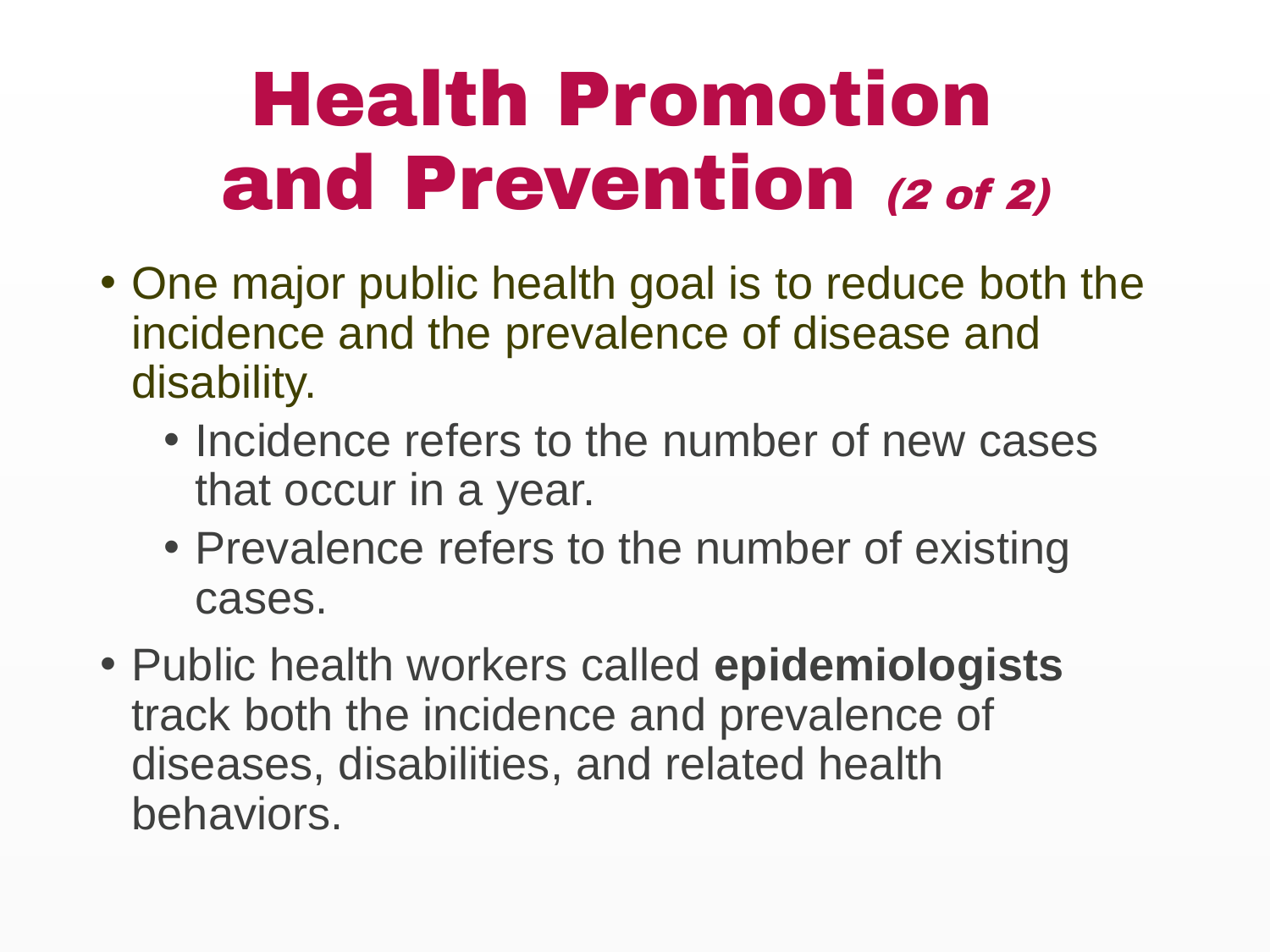

# Health Promotion and Prevention (2 of 2)
One major public health goal is to reduce both the incidence and the prevalence of disease and disability.
Incidence refers to the number of new cases that occur in a year.
Prevalence refers to the number of existing cases.
Public health workers called epidemiologists track both the incidence and prevalence of diseases, disabilities, and related health behaviors.